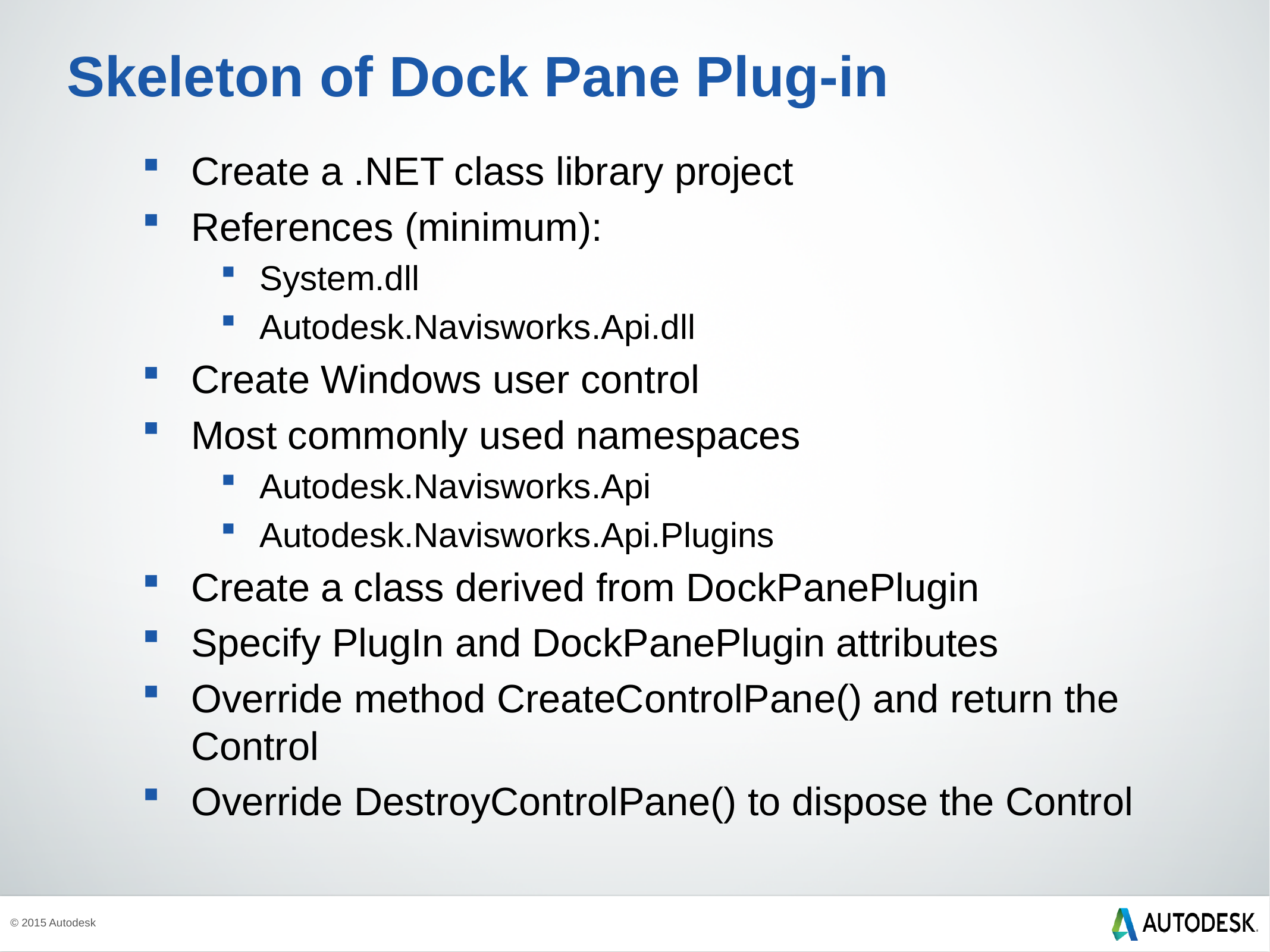

# Skeleton of Dock Pane Plug-in
Create a .NET class library project
References (minimum):
System.dll
Autodesk.Navisworks.Api.dll
Create Windows user control
Most commonly used namespaces
Autodesk.Navisworks.Api
Autodesk.Navisworks.Api.Plugins
Create a class derived from DockPanePlugin
Specify PlugIn and DockPanePlugin attributes
Override method CreateControlPane() and return the Control
Override DestroyControlPane() to dispose the Control